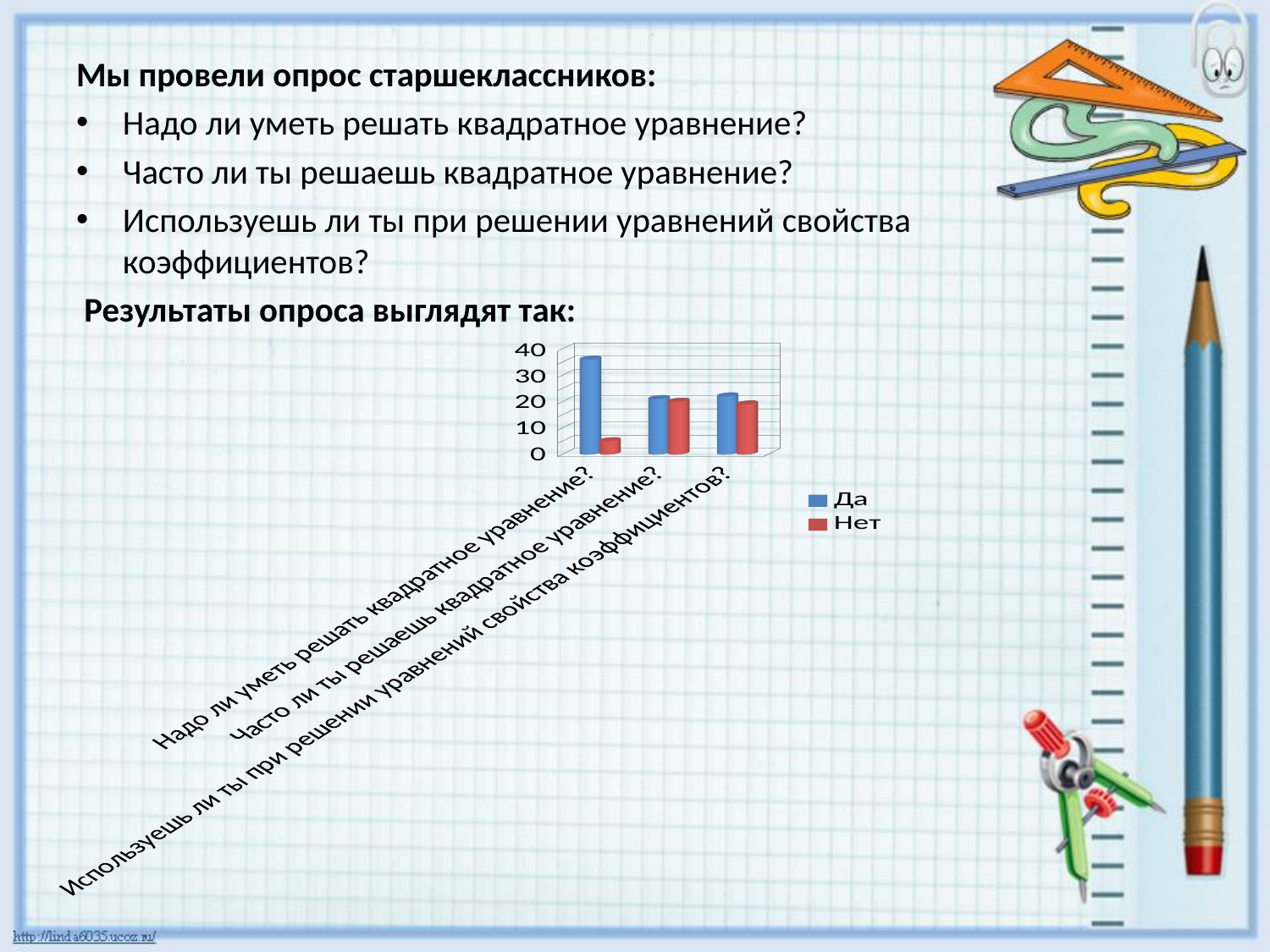

Мы провели опрос старшеклассников:
Надо ли уметь решать квадратное уравнение?
Часто ли ты решаешь квадратное уравнение?
Используешь ли ты при решении уравнений свойства коэффициентов?
 Результаты опроса выглядят так:

[unsupported chart]